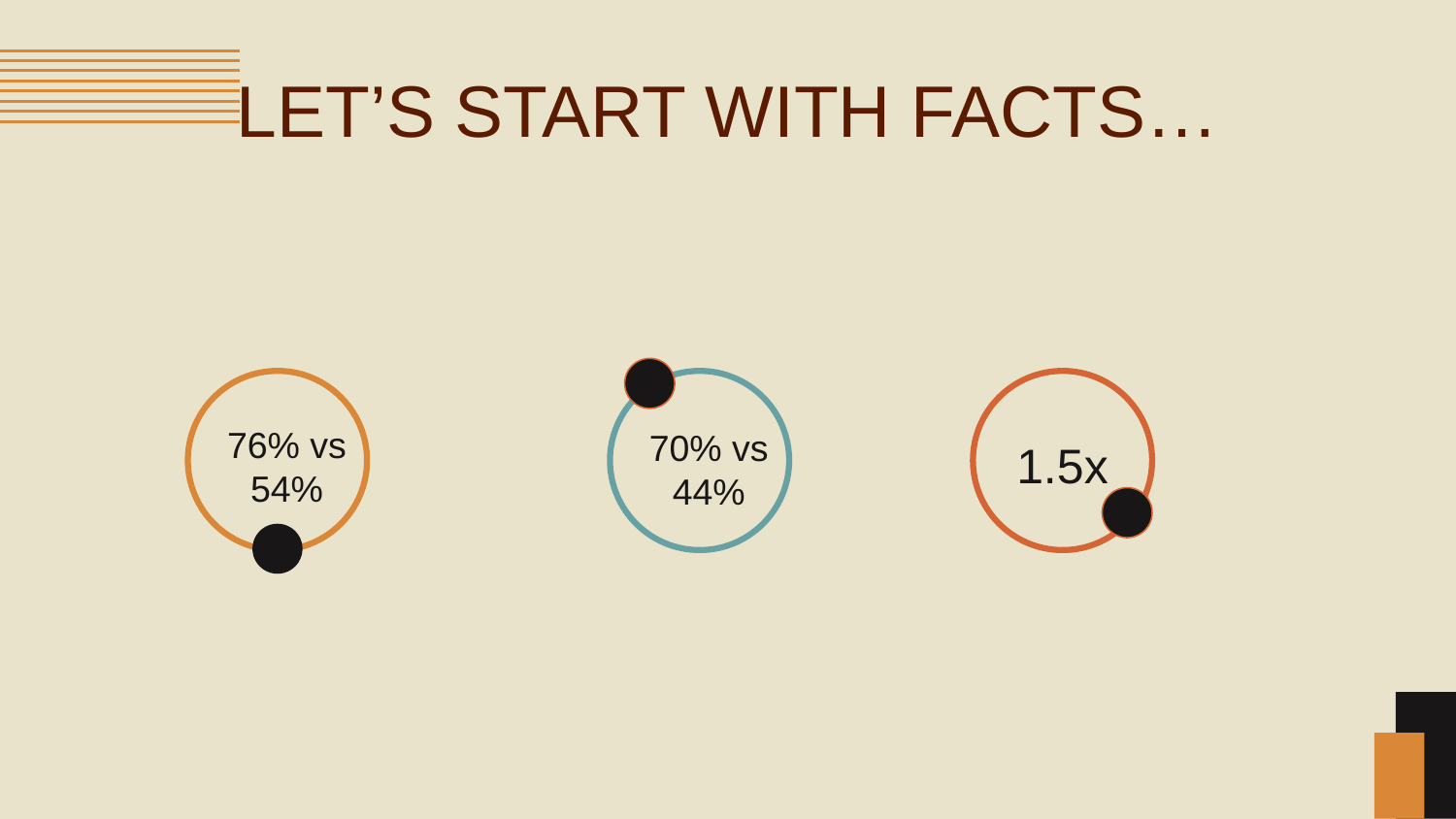

# LET’S START WITH FACTS…

1.5x
76% vs 54%
70% vs 44%